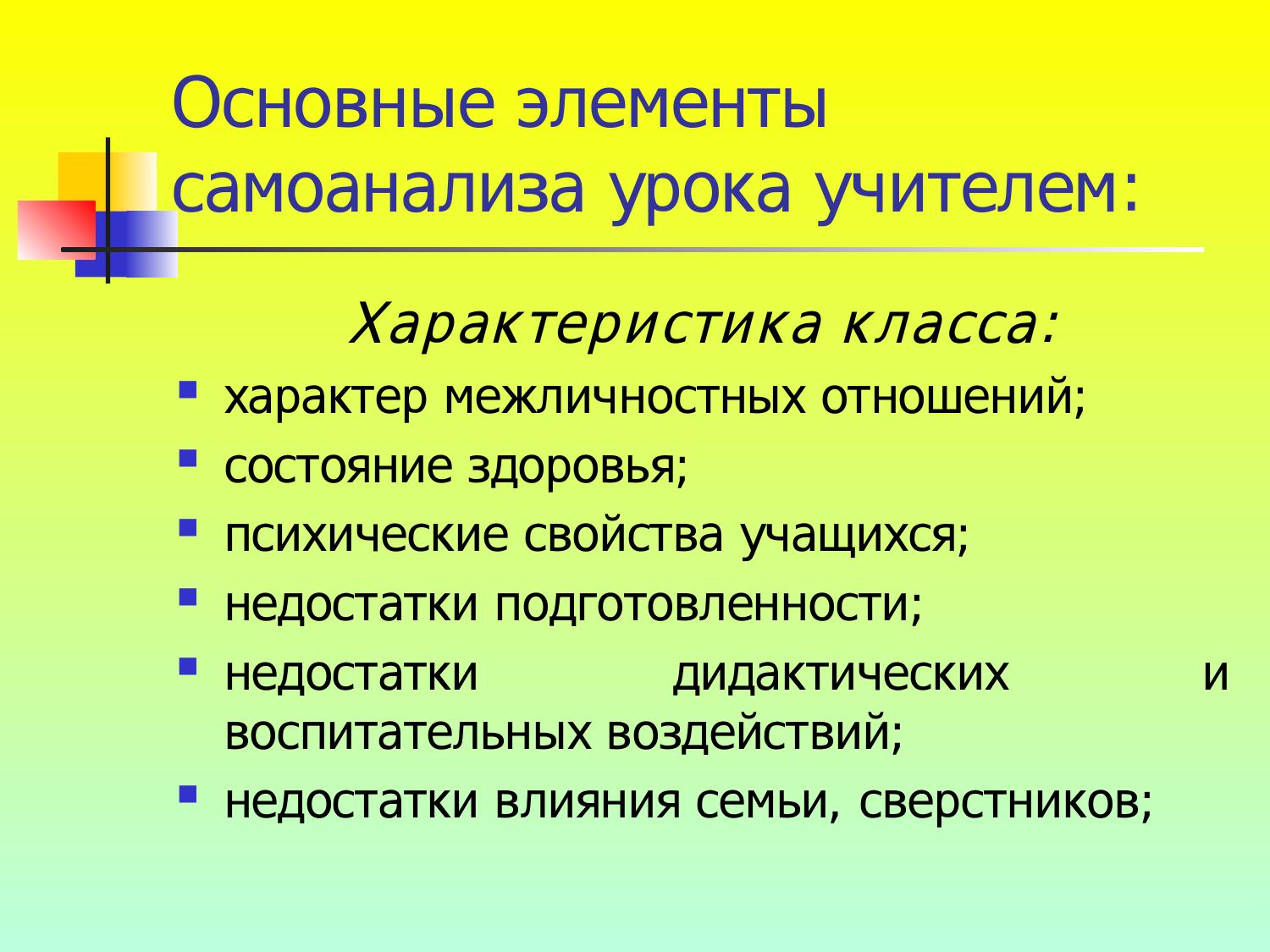

# Основные элементы самоанализа урока учителем:
Характеристика класса:
характер межличностных отношений;
состояние здоровья;
психические свойства учащихся;
недостатки подготовленности;
недостатки дидактических и воспитательных воздействий;
недостатки влияния семьи, сверстников;